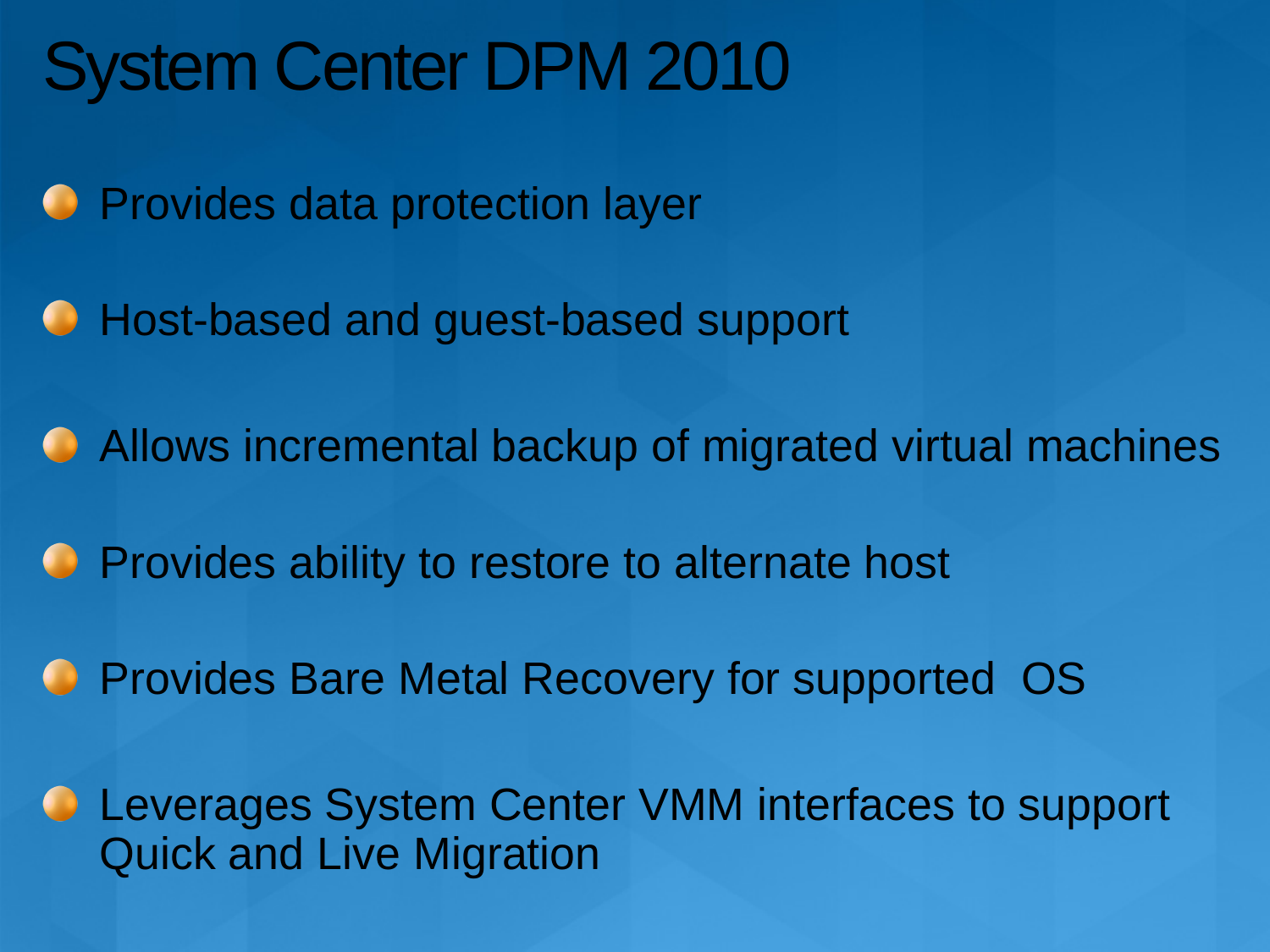

# System Center DPM 2010

Provides data protection layer

Host-based and guest-based support

Allows incremental backup of migrated virtual machines

Provides ability to restore to alternate host

Provides Bare Metal Recovery for supported  OS

Leverages System Center VMM interfaces to support Quick and Live Migration